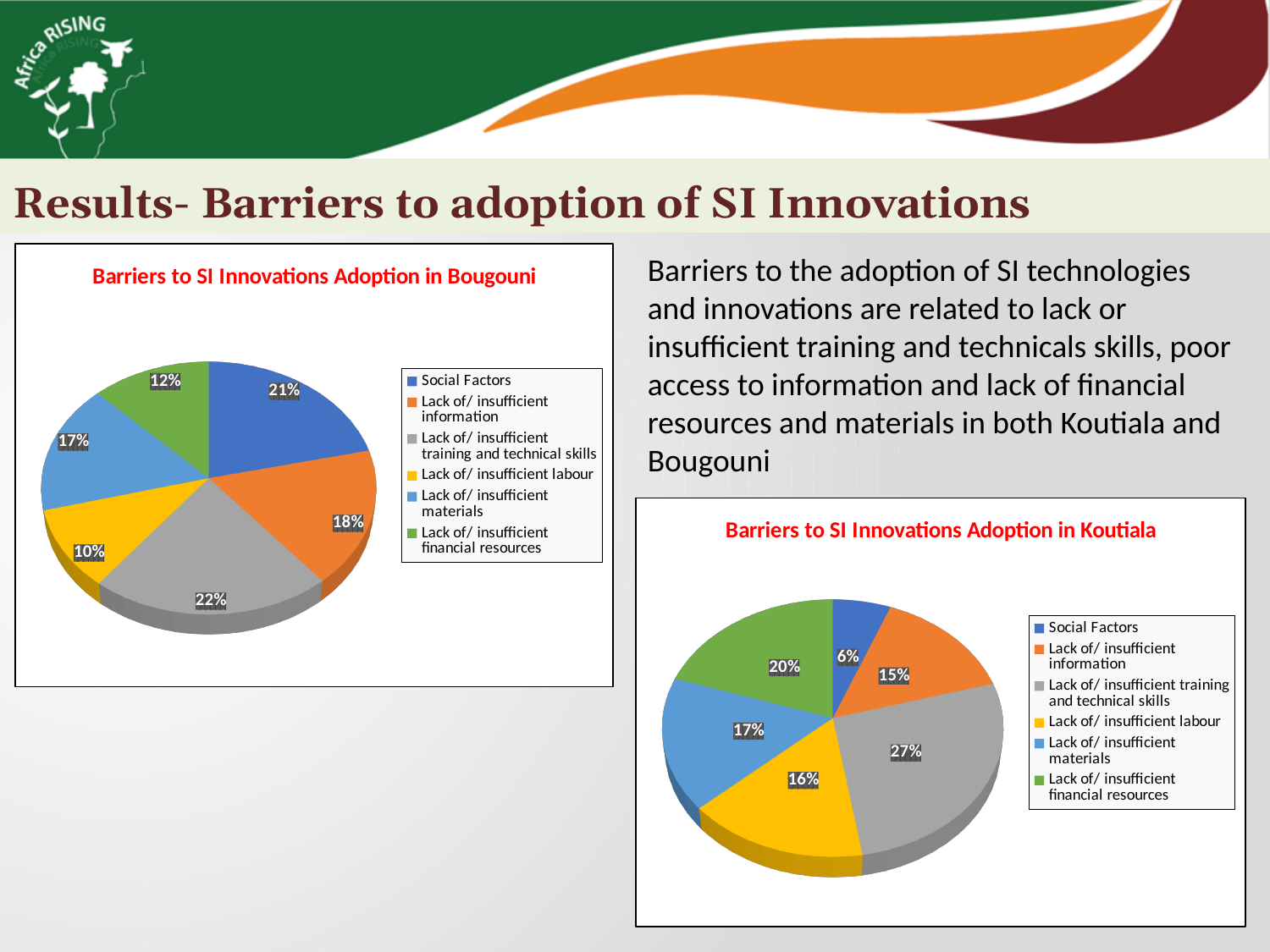

Results- Barriers to adoption of SI Innovations

[unsupported chart]

Barriers to the adoption of SI technologies and innovations are related to lack or insufficient training and technicals skills, poor access to information and lack of financial resources and materials in both Koutiala and Bougouni

[unsupported chart]